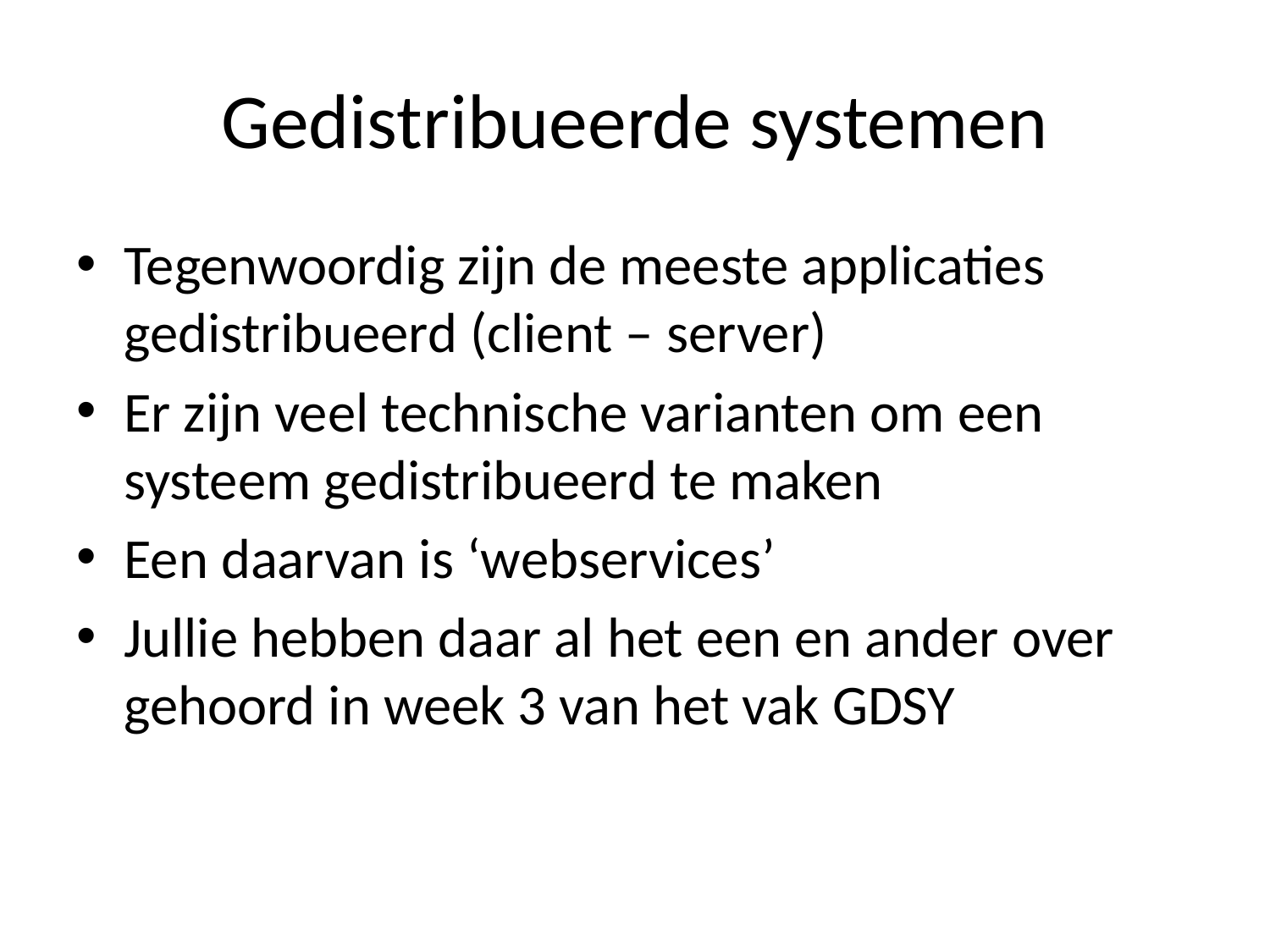

# Gedistribueerde systemen
Tegenwoordig zijn de meeste applicaties gedistribueerd (client – server)
Er zijn veel technische varianten om een systeem gedistribueerd te maken
Een daarvan is ‘webservices’
Jullie hebben daar al het een en ander over gehoord in week 3 van het vak GDSY